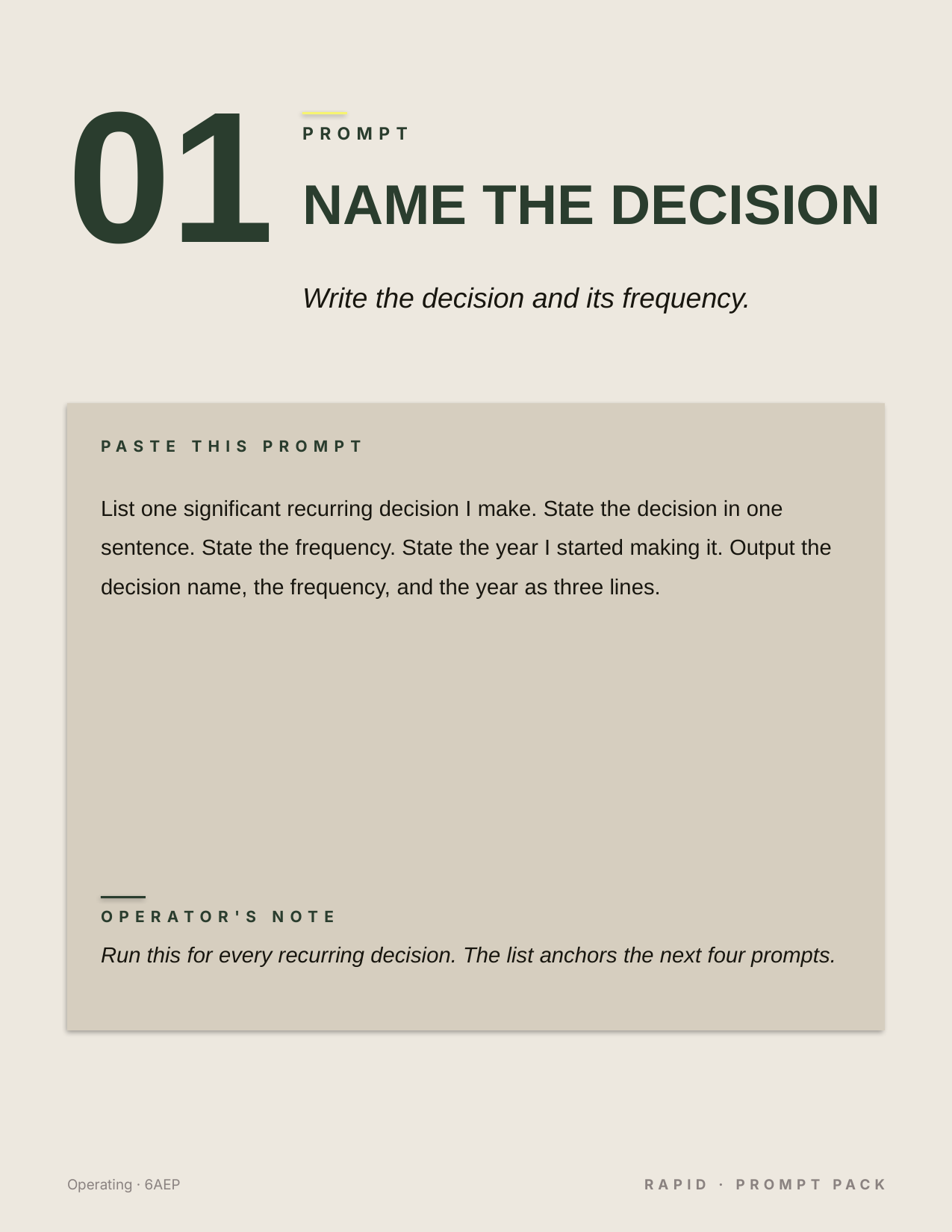

01

PROMPT
NAME THE DECISION
Write the decision and its frequency.

PASTE THIS PROMPT
List one significant recurring decision I make. State the decision in one sentence. State the frequency. State the year I started making it. Output the decision name, the frequency, and the year as three lines.

OPERATOR'S NOTE
Run this for every recurring decision. The list anchors the next four prompts.
Operating · 6AEP
RAPID · PROMPT PACK